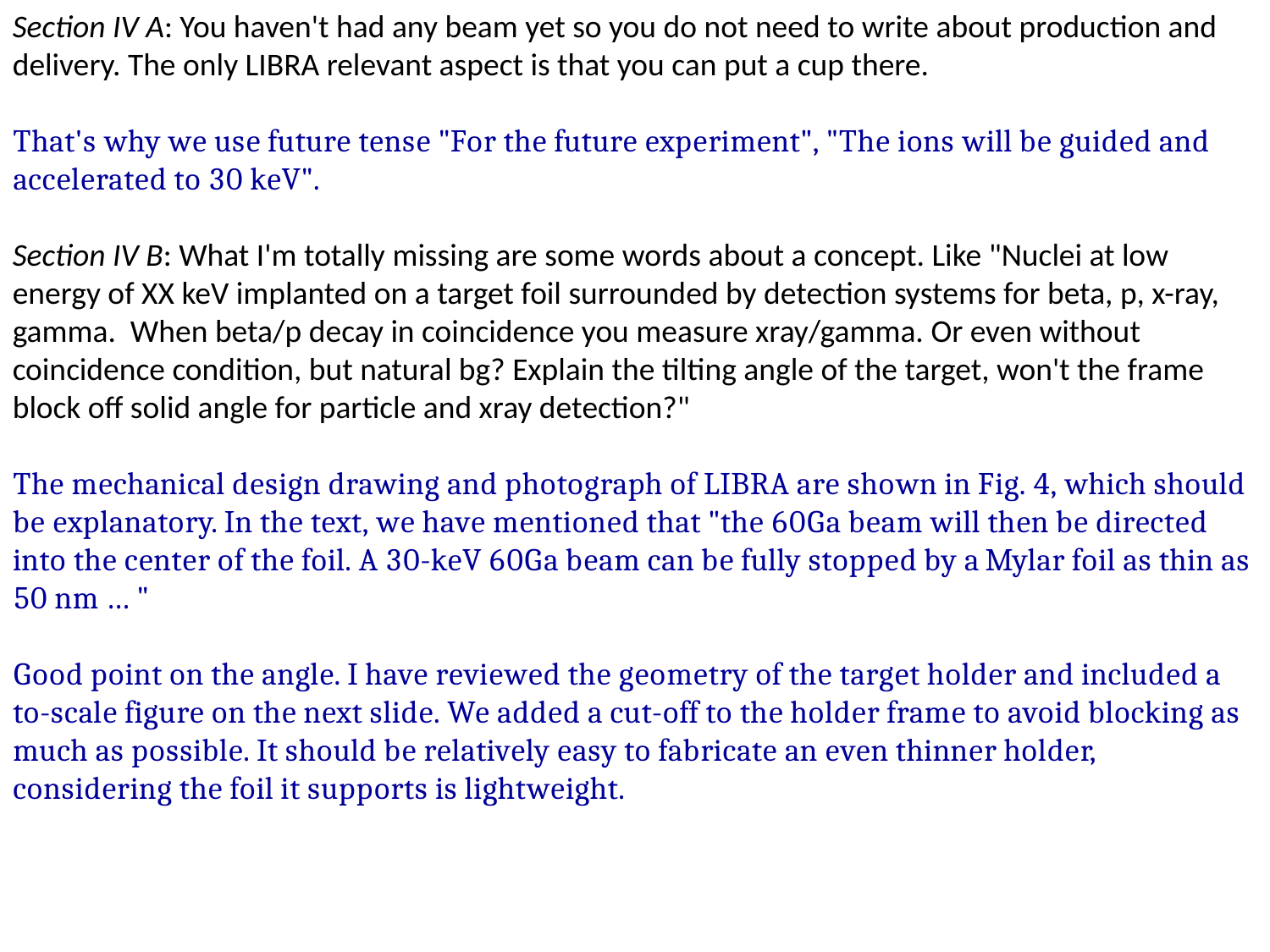

Section IV A: You haven't had any beam yet so you do not need to write about production and delivery. The only LIBRA relevant aspect is that you can put a cup there.

That's why we use future tense "For the future experiment", "The ions will be guided and accelerated to 30 keV".

Section IV B: What I'm totally missing are some words about a concept. Like "Nuclei at low energy of XX keV implanted on a target foil surrounded by detection systems for beta, p, x-ray, gamma.  When beta/p decay in coincidence you measure xray/gamma. Or even without coincidence condition, but natural bg? Explain the tilting angle of the target, won't the frame block off solid angle for particle and xray detection?"

The mechanical design drawing and photograph of LIBRA are shown in Fig. 4, which should be explanatory. In the text, we have mentioned that "the 60Ga beam will then be directed into the center of the foil. A 30-keV 60Ga beam can be fully stopped by a Mylar foil as thin as 50 nm … "

Good point on the angle. I have reviewed the geometry of the target holder and included a to-scale figure on the next slide. We added a cut-off to the holder frame to avoid blocking as much as possible. It should be relatively easy to fabricate an even thinner holder, considering the foil it supports is lightweight.